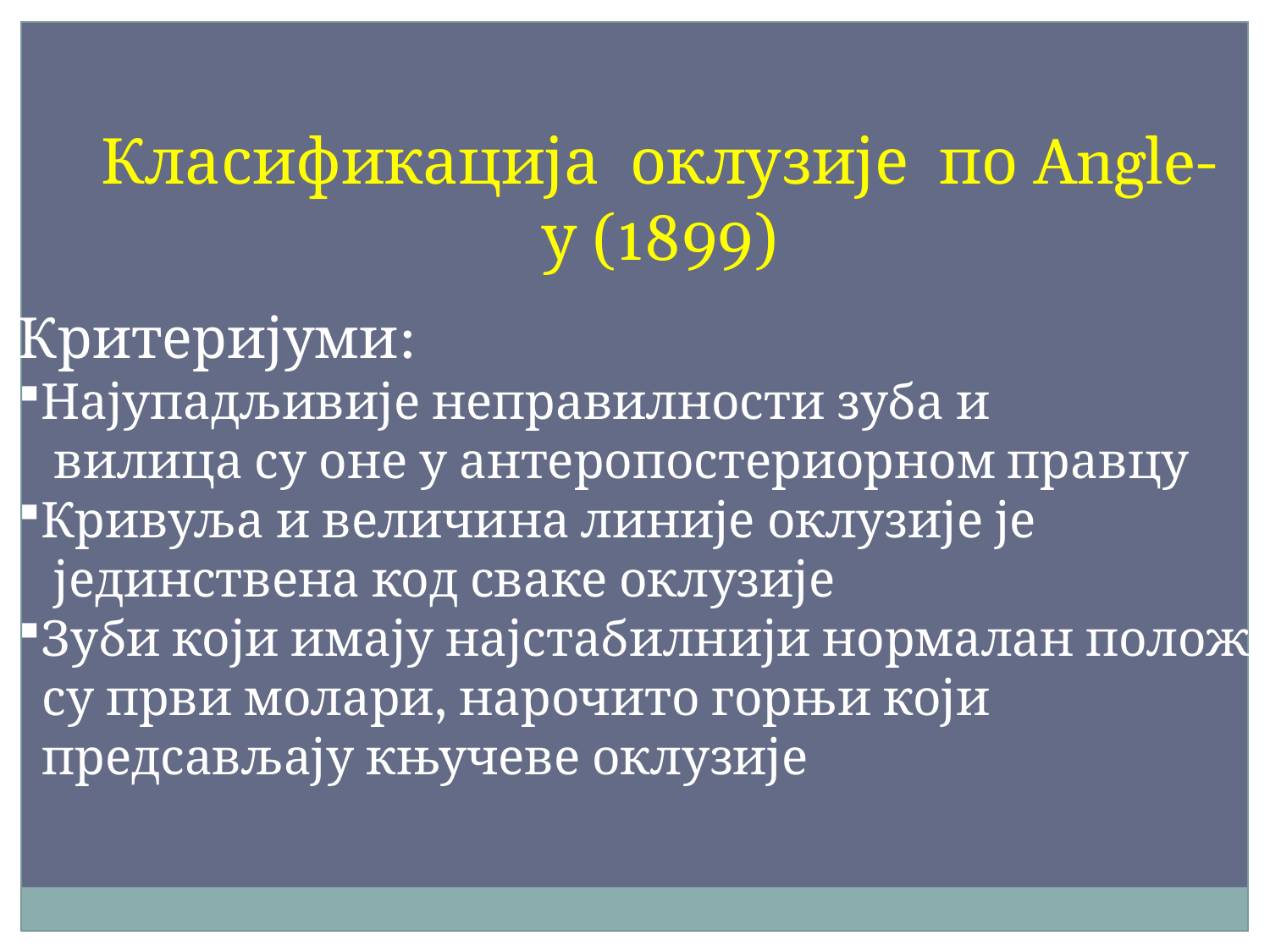

Класификација  оклузије  по Angle-у (1899)
Критеријуми:
Најупадљивије неправилности зуба и
   вилица су оне у антеропостериорном правцу
Кривуља и величина линије оклузије је
   јединствена код сваке оклузије
Зуби који имају најстабилнији нормалан положај
  су први молари, нарочито горњи који
  предсављају књучеве оклузије